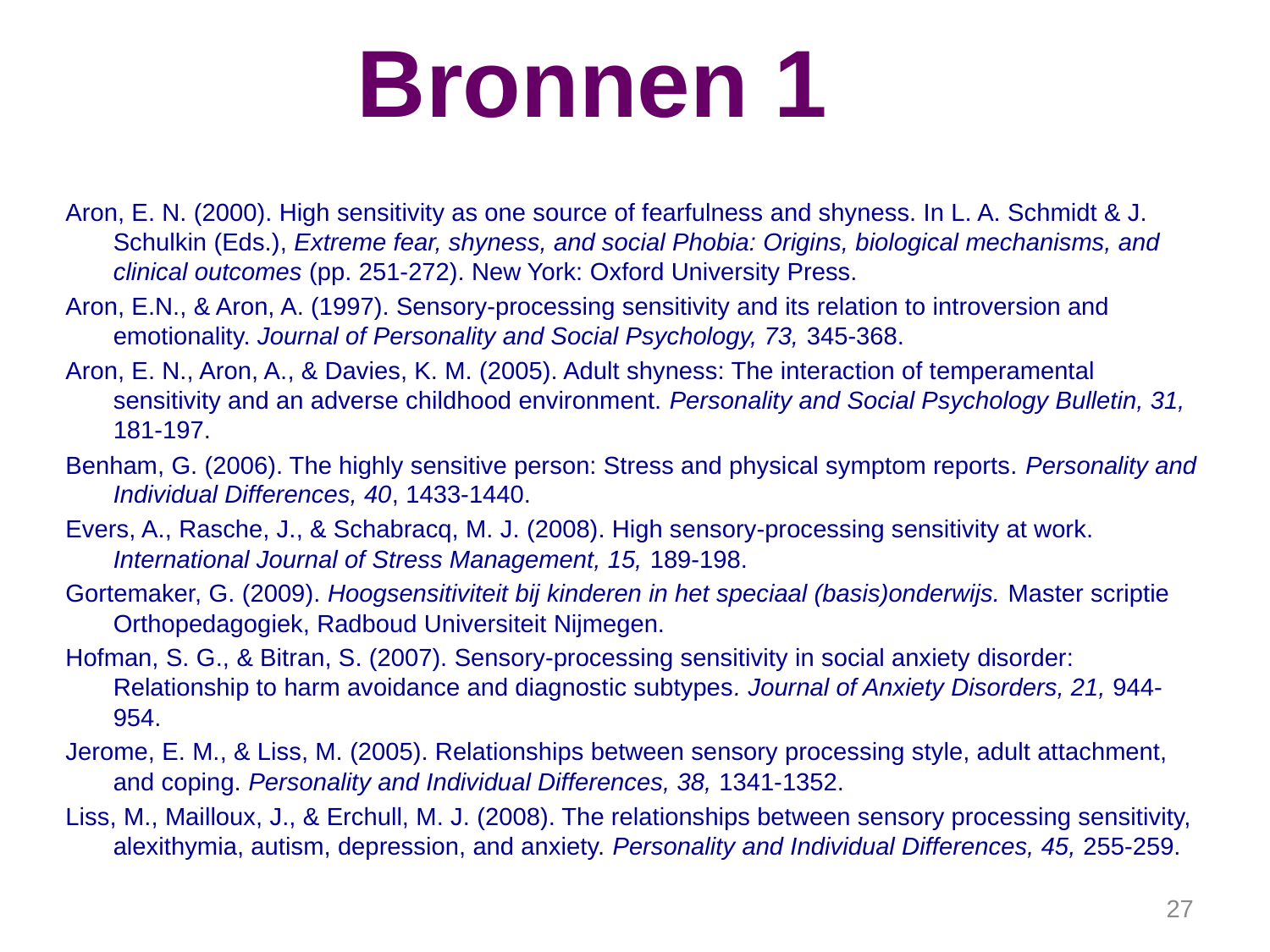

# Bronnen 1
Aron, E. N. (2000). High sensitivity as one source of fearfulness and shyness. In L. A. Schmidt & J. Schulkin (Eds.), Extreme fear, shyness, and social Phobia: Origins, biological mechanisms, and clinical outcomes (pp. 251-272). New York: Oxford University Press.
Aron, E.N., & Aron, A. (1997). Sensory-processing sensitivity and its relation to introversion and emotionality. Journal of Personality and Social Psychology, 73, 345-368.
Aron, E. N., Aron, A., & Davies, K. M. (2005). Adult shyness: The interaction of temperamental sensitivity and an adverse childhood environment. Personality and Social Psychology Bulletin, 31, 181-197.
Benham, G. (2006). The highly sensitive person: Stress and physical symptom reports. Personality and Individual Differences, 40, 1433-1440.
Evers, A., Rasche, J., & Schabracq, M. J. (2008). High sensory-processing sensitivity at work. International Journal of Stress Management, 15, 189-198.
Gortemaker, G. (2009). Hoogsensitiviteit bij kinderen in het speciaal (basis)onderwijs. Master scriptie Orthopedagogiek, Radboud Universiteit Nijmegen.
Hofman, S. G., & Bitran, S. (2007). Sensory-processing sensitivity in social anxiety disorder: Relationship to harm avoidance and diagnostic subtypes. Journal of Anxiety Disorders, 21, 944-954.
Jerome, E. M., & Liss, M. (2005). Relationships between sensory processing style, adult attachment, and coping. Personality and Individual Differences, 38, 1341-1352.
Liss, M., Mailloux, J., & Erchull, M. J. (2008). The relationships between sensory processing sensitivity, alexithymia, autism, depression, and anxiety. Personality and Individual Differences, 45, 255-259.

 27